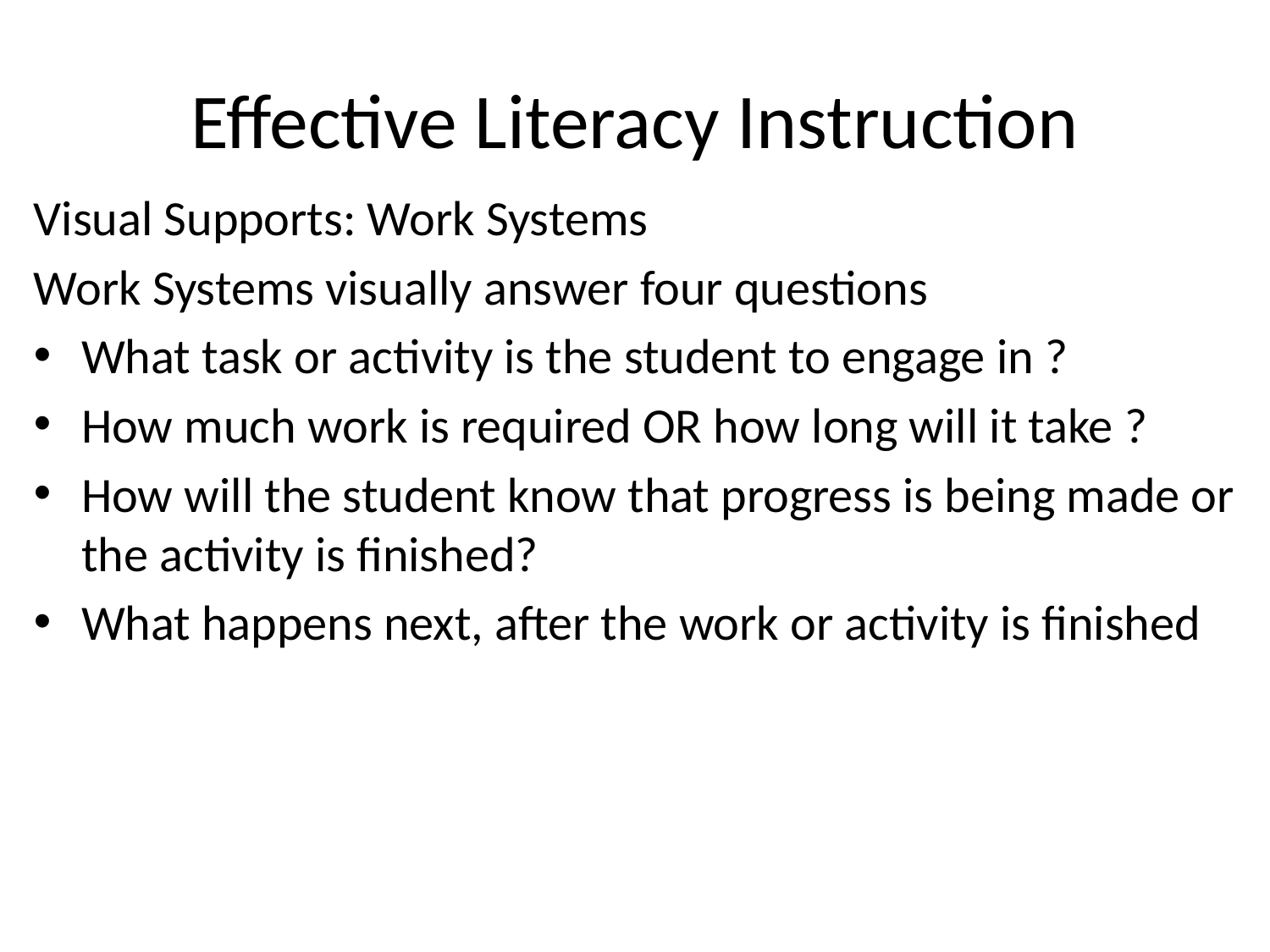

# Effective Literacy Instruction
Visual Supports: Work Systems
Work Systems visually answer four questions
What task or activity is the student to engage in ?
How much work is required OR how long will it take ?
How will the student know that progress is being made or the activity is finished?
What happens next, after the work or activity is finished